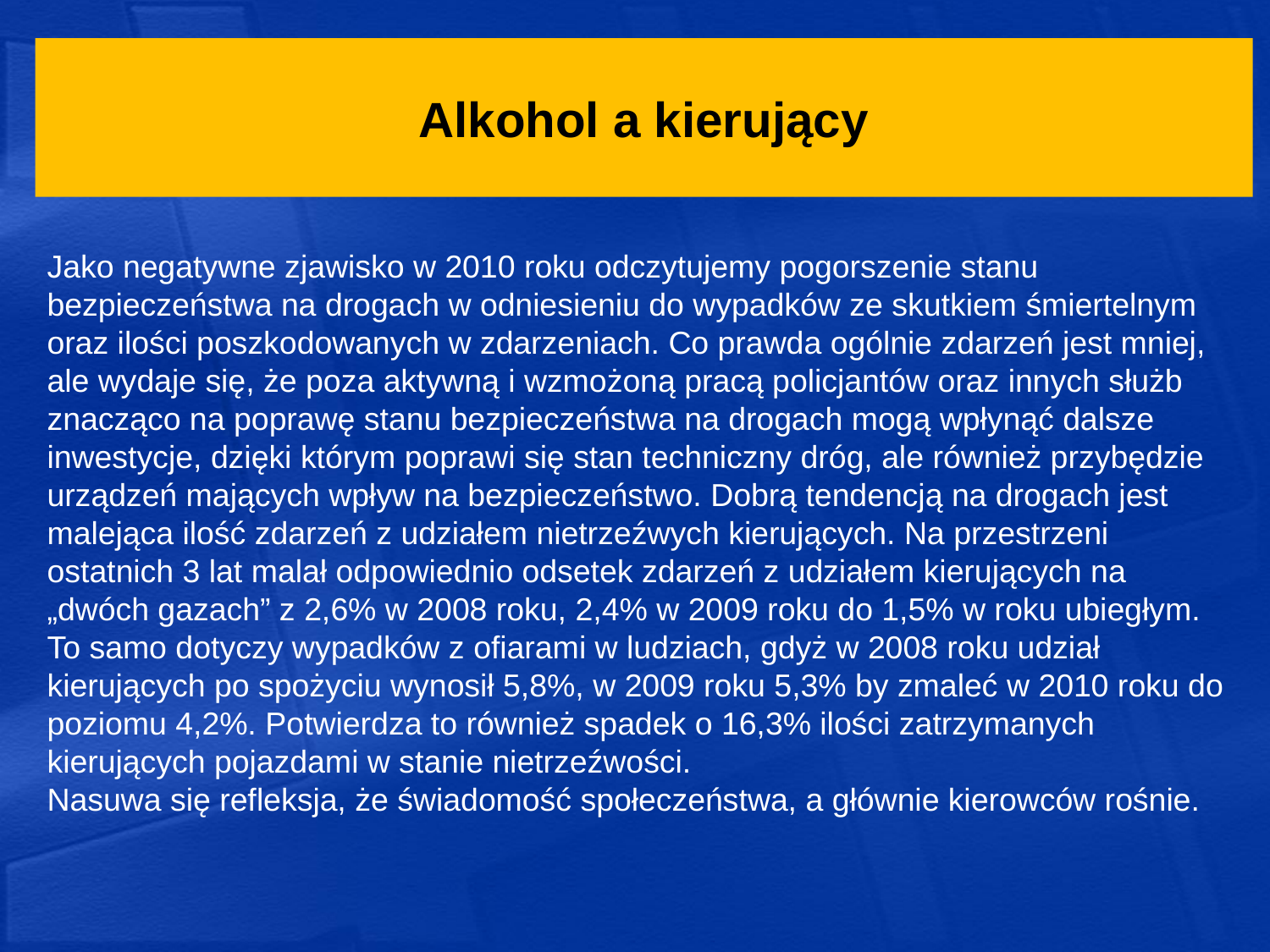

Alkohol a kierujący
Jako negatywne zjawisko w 2010 roku odczytujemy pogorszenie stanu bezpieczeństwa na drogach w odniesieniu do wypadków ze skutkiem śmiertelnym oraz ilości poszkodowanych w zdarzeniach. Co prawda ogólnie zdarzeń jest mniej, ale wydaje się, że poza aktywną i wzmożoną pracą policjantów oraz innych służb znacząco na poprawę stanu bezpieczeństwa na drogach mogą wpłynąć dalsze inwestycje, dzięki którym poprawi się stan techniczny dróg, ale również przybędzie urządzeń mających wpływ na bezpieczeństwo. Dobrą tendencją na drogach jest malejąca ilość zdarzeń z udziałem nietrzeźwych kierujących. Na przestrzeni ostatnich 3 lat malał odpowiednio odsetek zdarzeń z udziałem kierujących na „dwóch gazach” z 2,6% w 2008 roku, 2,4% w 2009 roku do 1,5% w roku ubiegłym. To samo dotyczy wypadków z ofiarami w ludziach, gdyż w 2008 roku udział kierujących po spożyciu wynosił 5,8%, w 2009 roku 5,3% by zmaleć w 2010 roku do poziomu 4,2%. Potwierdza to również spadek o 16,3% ilości zatrzymanych kierujących pojazdami w stanie nietrzeźwości.
Nasuwa się refleksja, że świadomość społeczeństwa, a głównie kierowców rośnie.